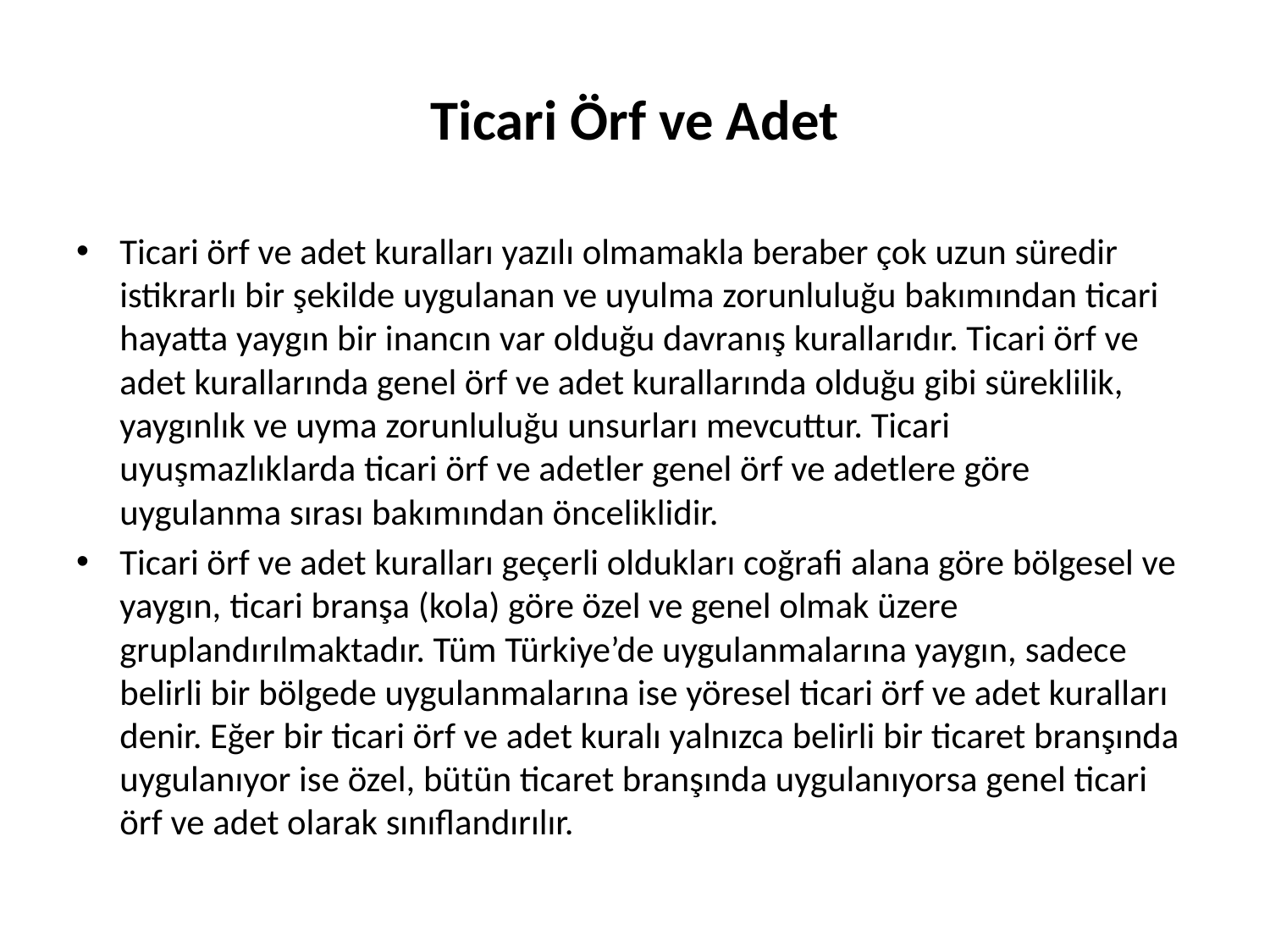

# Ticari Örf ve Adet
Ticari örf ve adet kuralları yazılı olmamakla beraber çok uzun süredir istikrarlı bir şekilde uygulanan ve uyulma zorunluluğu bakımından ticari hayatta yaygın bir inancın var olduğu davranış kurallarıdır. Ticari örf ve adet kurallarında genel örf ve adet kurallarında olduğu gibi süreklilik, yaygınlık ve uyma zorunluluğu unsurları mevcuttur. Ticari uyuşmazlıklarda ticari örf ve adetler genel örf ve adetlere göre uygulanma sırası bakımından önceliklidir.
Ticari örf ve adet kuralları geçerli oldukları coğrafi alana göre bölgesel ve yaygın, ticari branşa (kola) göre özel ve genel olmak üzere gruplandırılmaktadır. Tüm Türkiye’de uygulanmalarına yaygın, sadece belirli bir bölgede uygulanmalarına ise yöresel ticari örf ve adet kuralları denir. Eğer bir ticari örf ve adet kuralı yalnızca belirli bir ticaret branşında uygulanıyor ise özel, bütün ticaret branşında uygulanıyorsa genel ticari örf ve adet olarak sınıflandırılır.